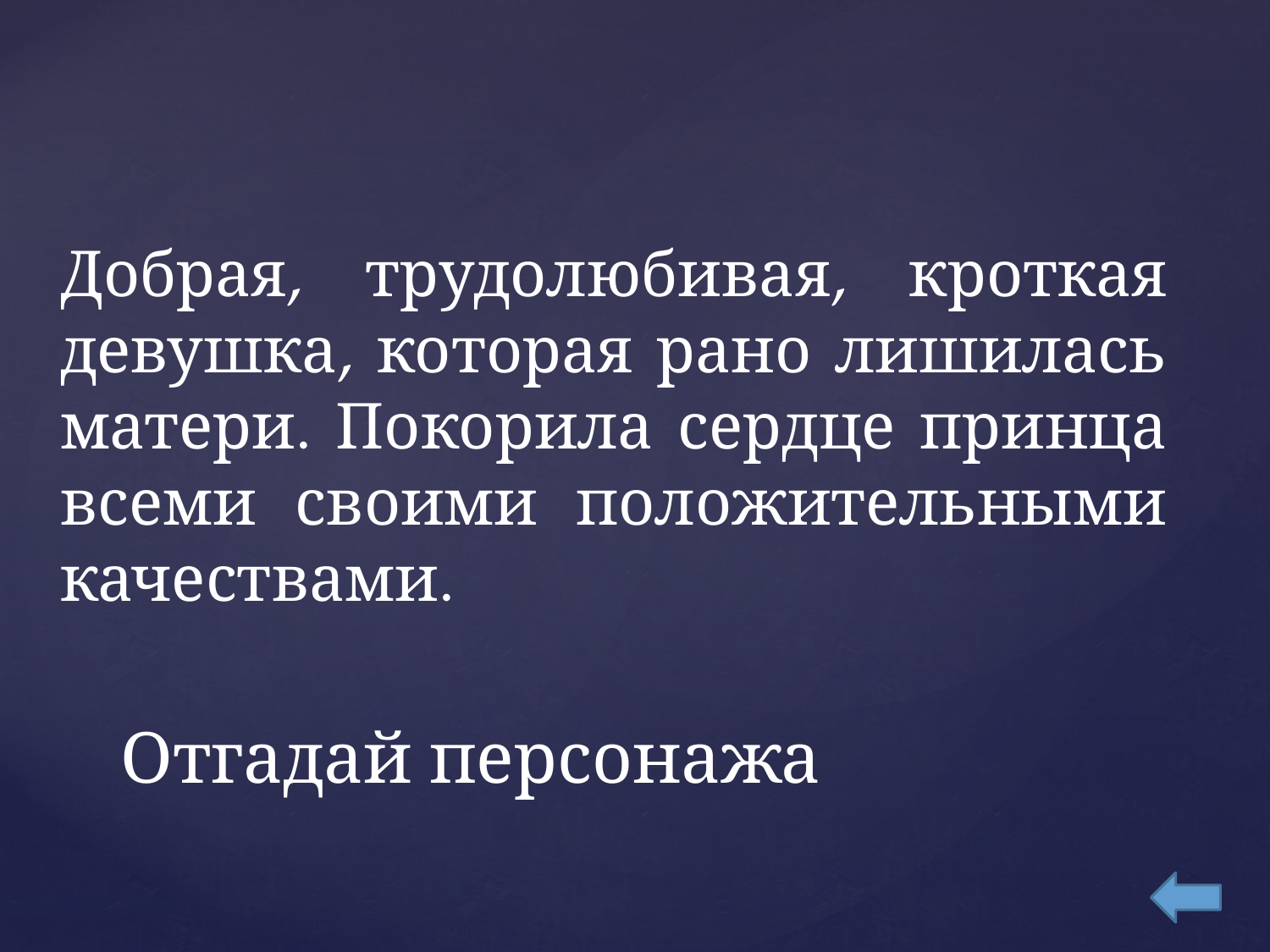

Добрая, трудолюбивая, кроткая девушка, которая рано лишилась матери. Покорила сердце принца всеми своими положительными качествами.

# Отгадай персонажа